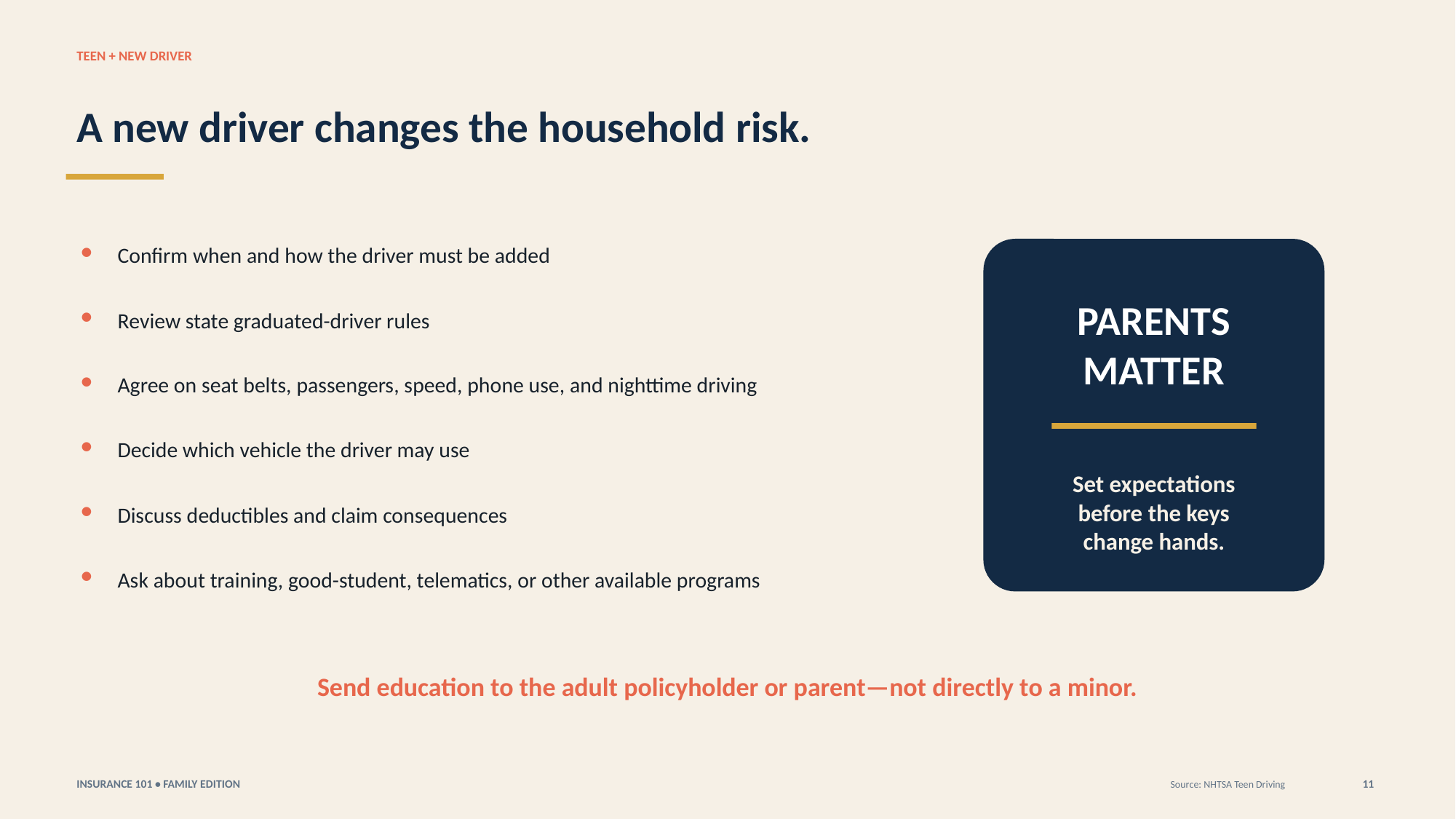

TEEN + NEW DRIVER
A new driver changes the household risk.

•
Confirm when and how the driver must be added

•
Review state graduated-driver rules
PARENTS
MATTER
•
Agree on seat belts, passengers, speed, phone use, and nighttime driving
•
Decide which vehicle the driver may use

Set expectations
before the keys
change hands.
•
Discuss deductibles and claim consequences
•
Ask about training, good-student, telematics, or other available programs
Send education to the adult policyholder or parent—not directly to a minor.
INSURANCE 101 • FAMILY EDITION
Source: NHTSA Teen Driving
11